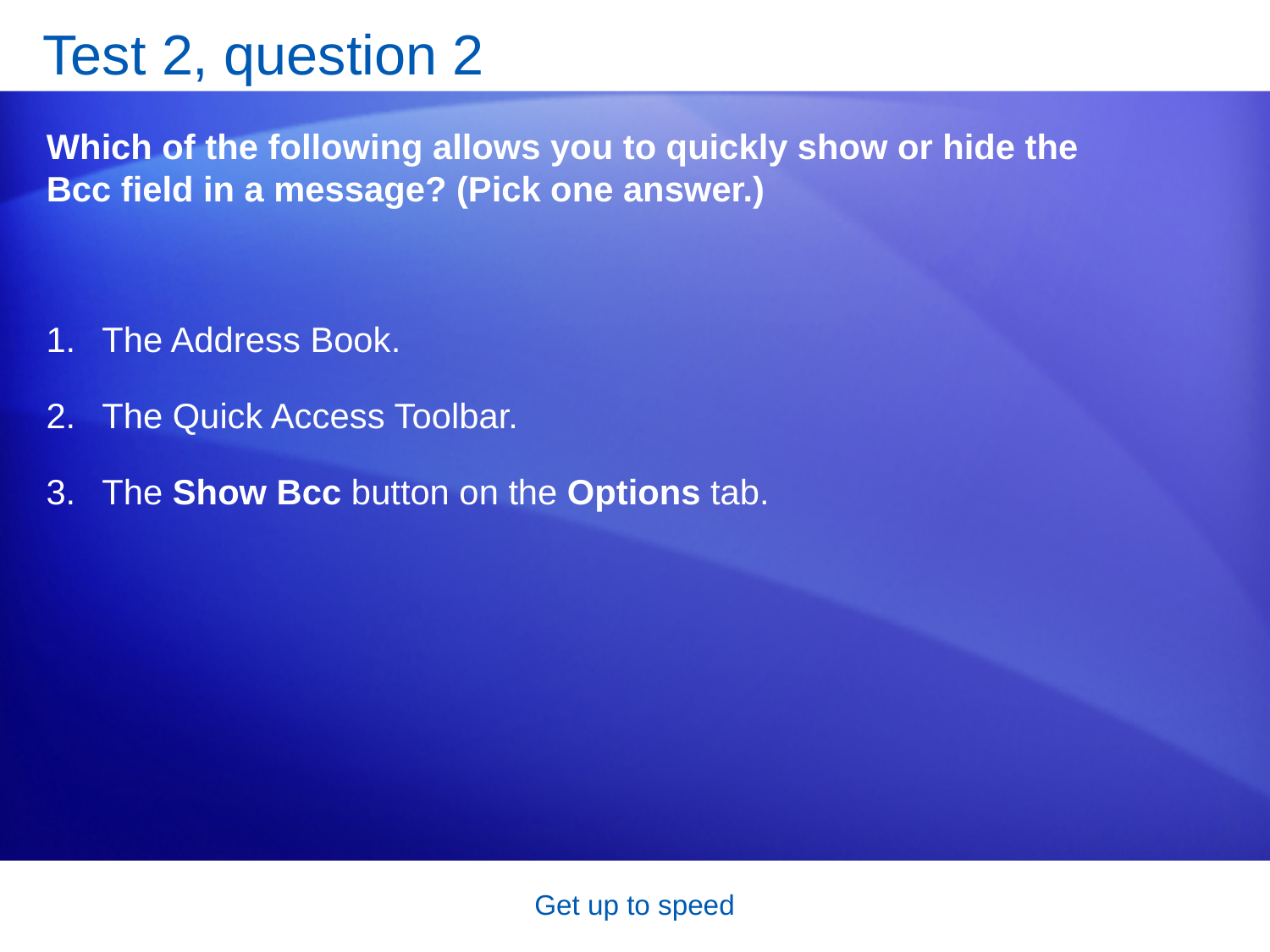

# Test 2, question 2
Which of the following allows you to quickly show or hide the Bcc field in a message? (Pick one answer.)
The Address Book.
The Quick Access Toolbar.
The Show Bcc button on the Options tab.
Get up to speed